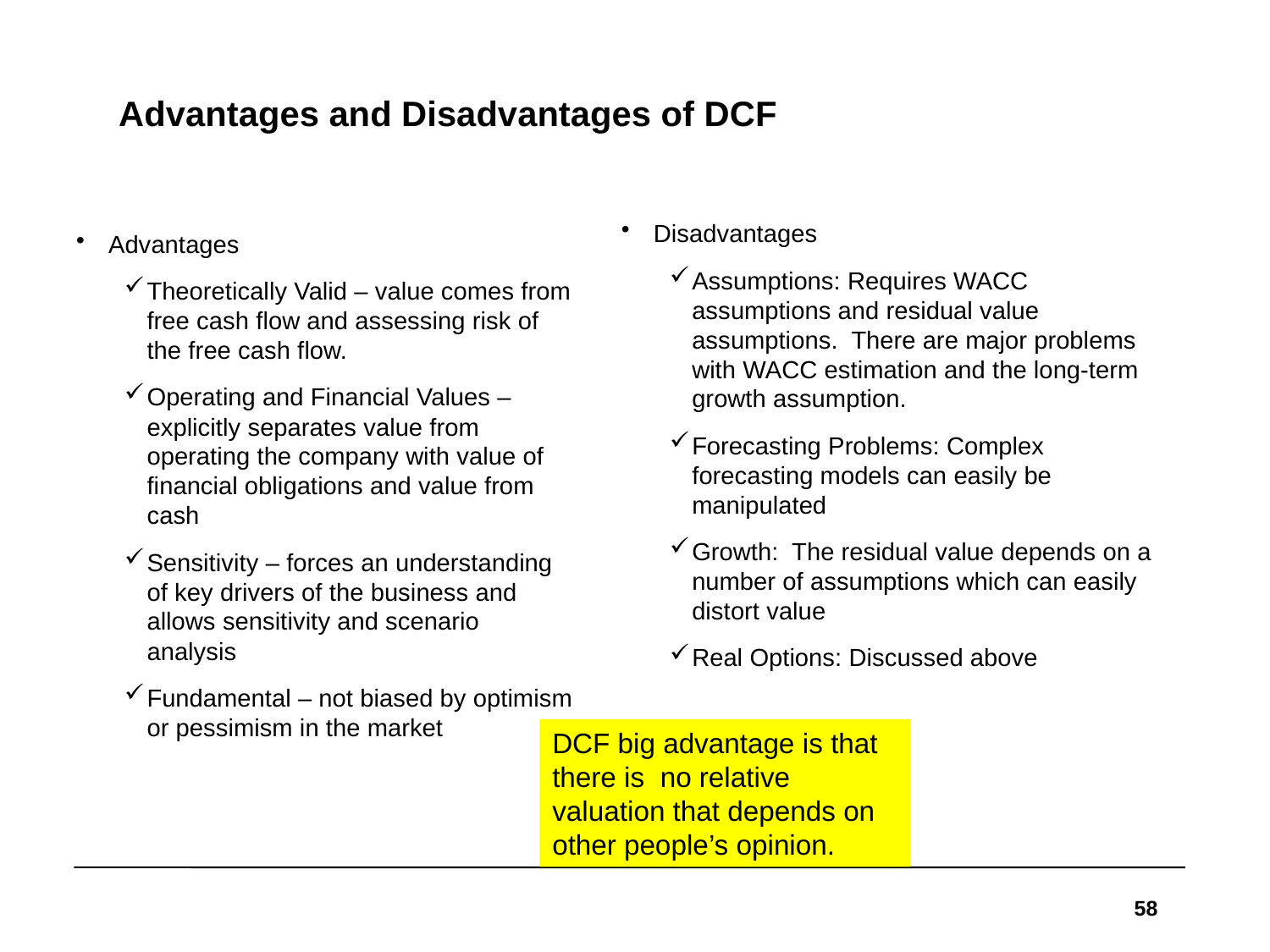

# Advantages and Disadvantages of DCF
Disadvantages
Assumptions: Requires WACC assumptions and residual value assumptions.  There are major problems with WACC estimation and the long-term growth assumption.
Forecasting Problems: Complex forecasting models can easily be manipulated
Growth:  The residual value depends on a number of assumptions which can easily distort value
Real Options: Discussed above
Advantages
Theoretically Valid – value comes from free cash flow and assessing risk of the free cash flow.
Operating and Financial Values – explicitly separates value from operating the company with value of financial obligations and value from cash
Sensitivity – forces an understanding of key drivers of the business and allows sensitivity and scenario analysis
Fundamental – not biased by optimism or pessimism in the market
DCF big advantage is that there is  no relative valuation that depends on other people’s opinion.